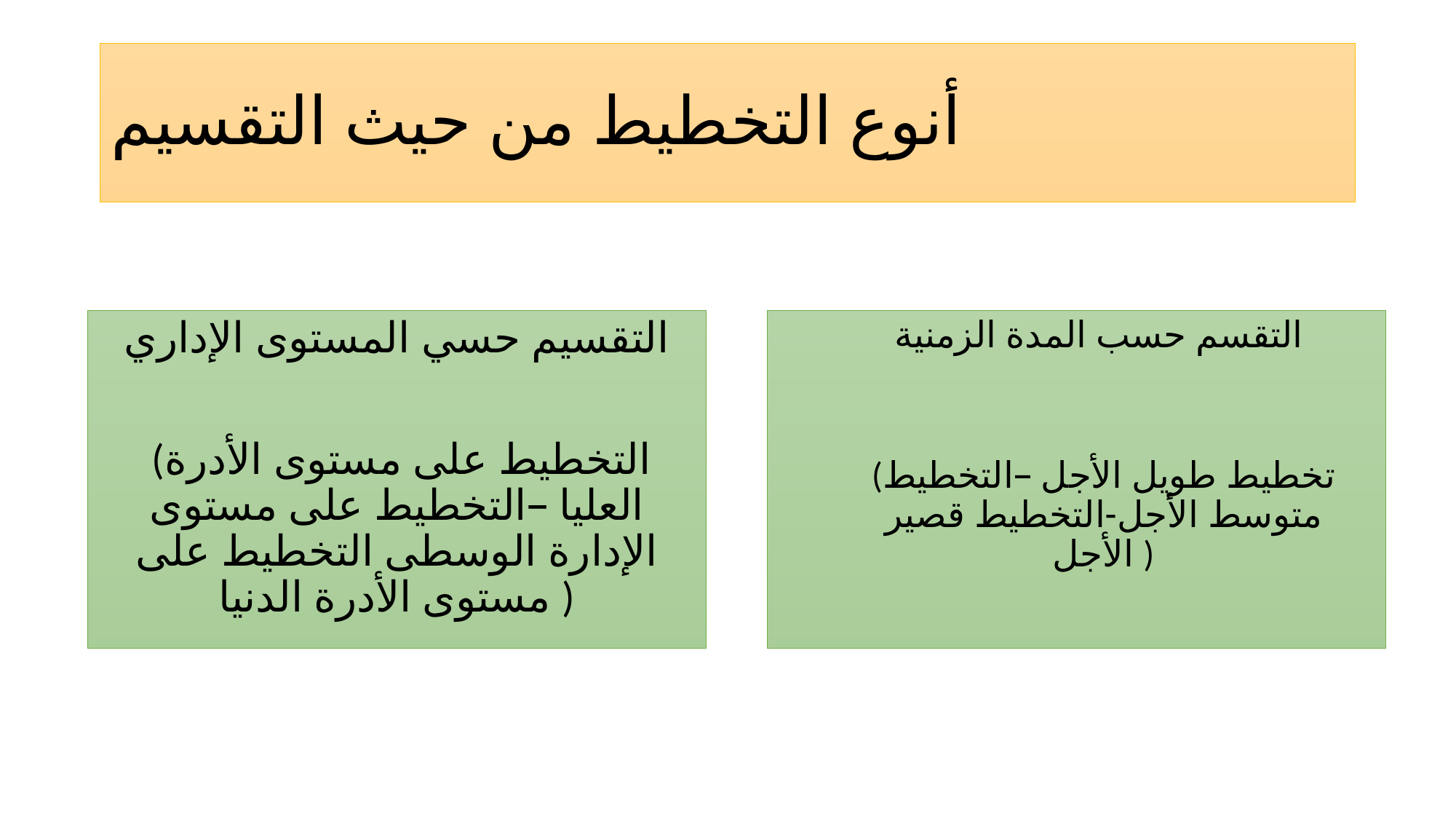

# أنوع التخطيط من حيث التقسيم
التقسيم حسي المستوى الإداري

 (التخطيط على مستوى الأدرة العليا –التخطيط على مستوى الإدارة الوسطى التخطيط على مستوى الأدرة الدنيا )
التقسم حسب المدة الزمنية

(تخطيط طويل الأجل –التخطيط متوسط الأجل-التخطيط قصير الأجل )